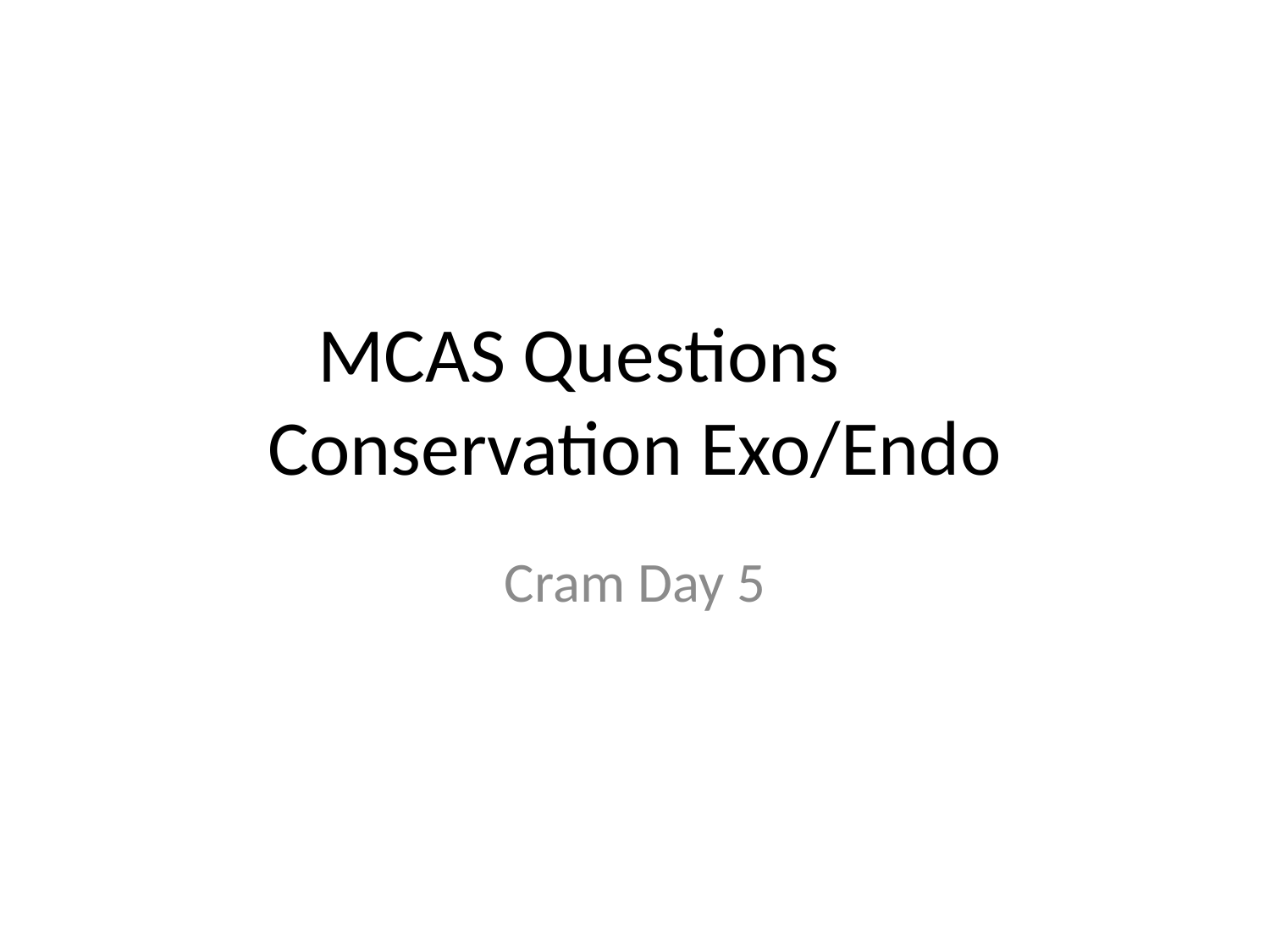

# MCAS Questions Conservation Exo/Endo
Cram Day 5